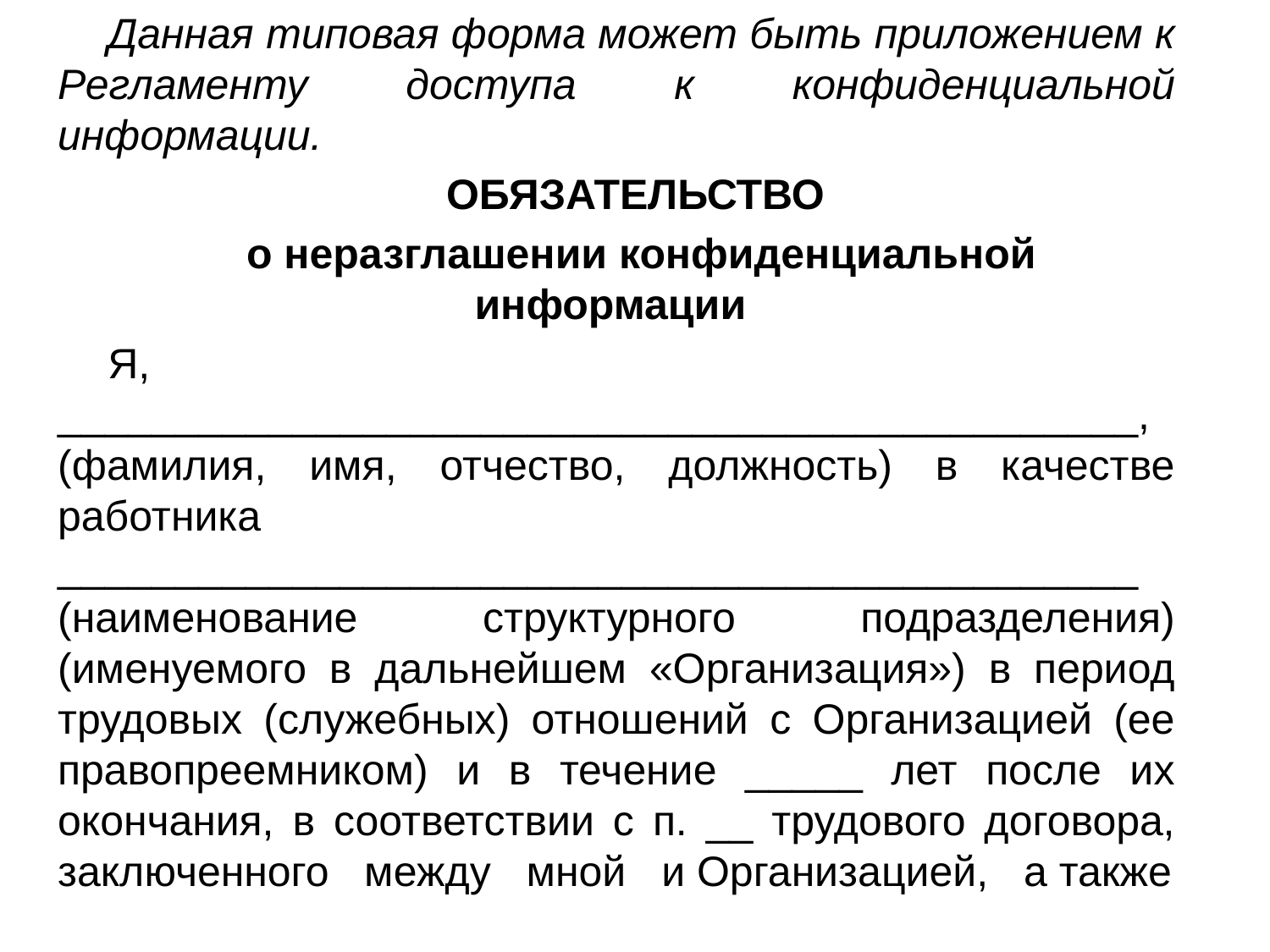

Данная типовая форма может быть приложением к Регламенту доступа к конфиденциальной информации.
ОБЯЗАТЕЛЬСТВО
о неразглашении конфиденциальной информации
Я, ______________________________________________, (фамилия, имя, отчество, должность) в качестве работника ______________________________________________ (наименование структурного подразделения) (именуемого в дальнейшем «Организация») в период трудовых (служебных) отношений с Организацией (ее правопреемником) и в течение _____ лет после их окончания, в соответствии с п. __ трудового договора, заключенного   между   мной   и Организацией,   а также